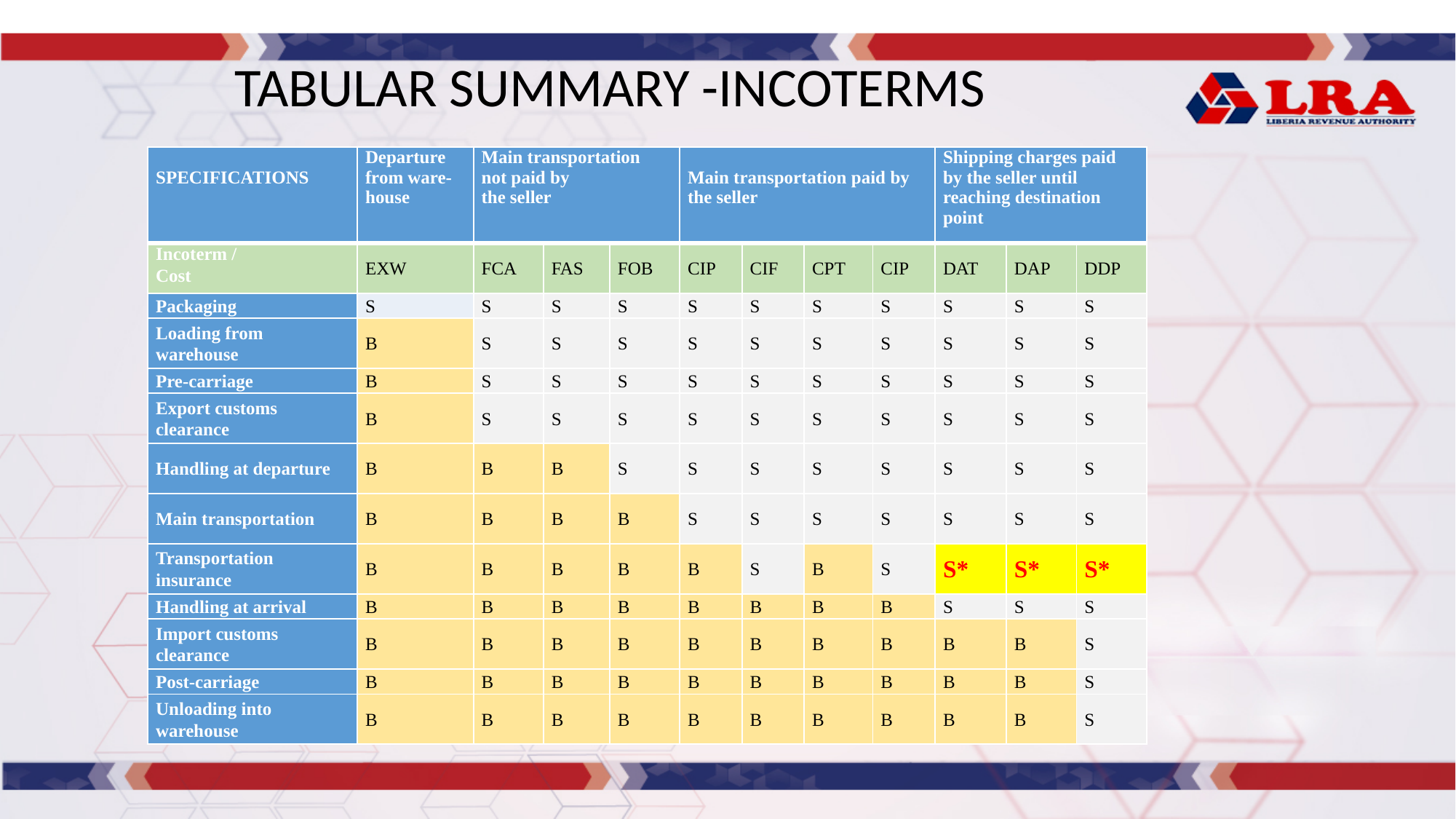

# TABULAR SUMMARY -INCOTERMS
| SPECIFICATIONS | Departure from ware-house | Main transportation not paid by the seller |  |  | Main transportation paid by the seller |  |  |  | Shipping charges paid by the seller until reaching destination point |  |  |
| --- | --- | --- | --- | --- | --- | --- | --- | --- | --- | --- | --- |
| Incoterm / Cost | EXW | FCA | FAS | FOB | CIP | CIF | CPT | CIP | DAT | DAP | DDP |
| Packaging | S | S | S | S | S | S | S | S | S | S | S |
| Loading from warehouse | B | S | S | S | S | S | S | S | S | S | S |
| Pre-carriage | B | S | S | S | S | S | S | S | S | S | S |
| Export customs clearance | B | S | S | S | S | S | S | S | S | S | S |
| Handling at departure | B | B | B | S | S | S | S | S | S | S | S |
| Main transportation | B | B | B | B | S | S | S | S | S | S | S |
| Transportation insurance | B | B | B | B | B | S | B | S | S\* | S\* | S\* |
| Handling at arrival | B | B | B | B | B | B | B | B | S | S | S |
| Import customs clearance | B | B | B | B | B | B | B | B | B | B | S |
| Post-carriage | B | B | B | B | B | B | B | B | B | B | S |
| Unloading into warehouse | B | B | B | B | B | B | B | B | B | B | S |